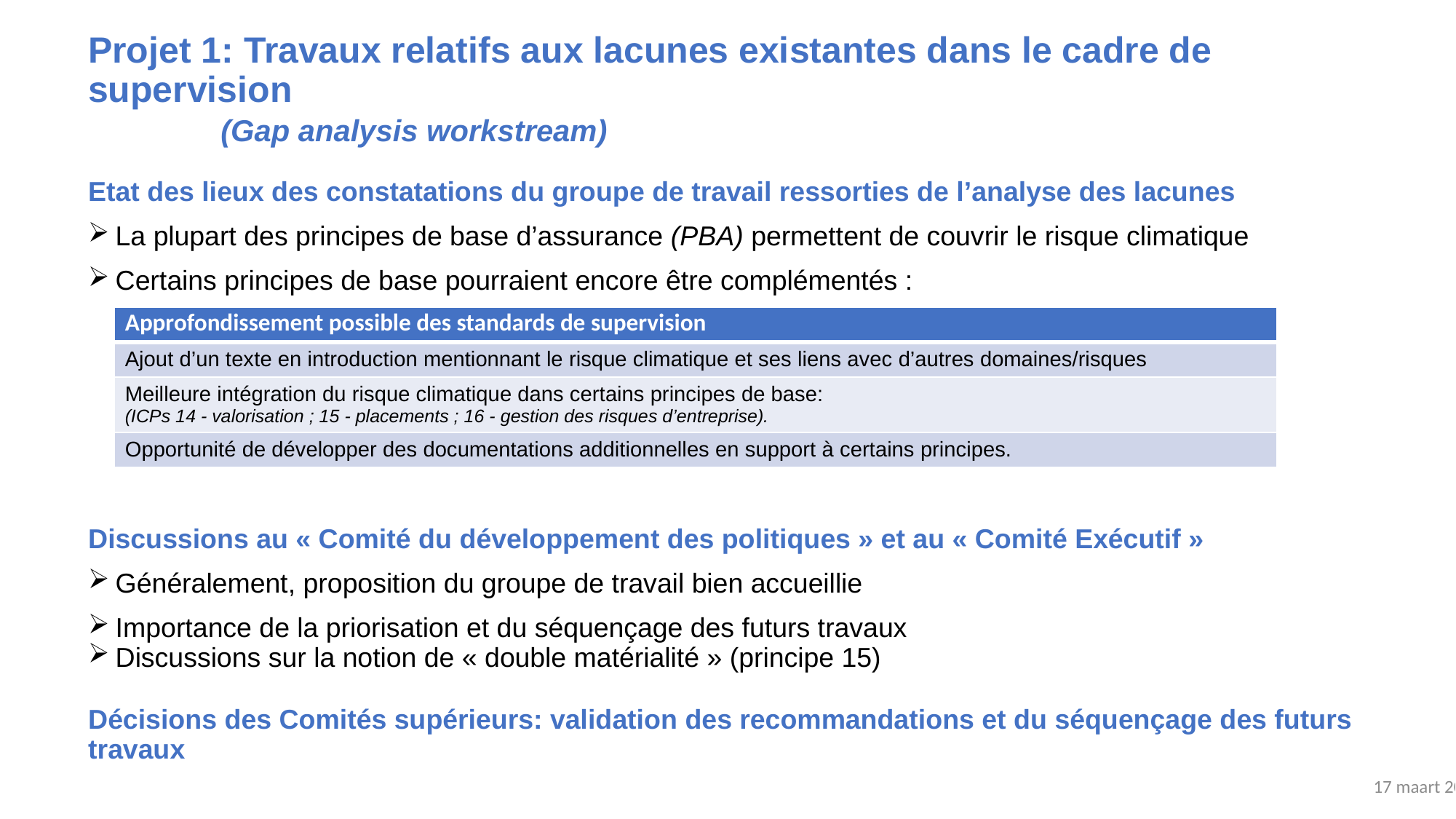

# Projet 1: Travaux relatifs aux lacunes existantes dans le cadre de supervision (Gap analysis workstream)
Etat des lieux des constatations du groupe de travail ressorties de l’analyse des lacunes
La plupart des principes de base d’assurance (PBA) permettent de couvrir le risque climatique
Certains principes de base pourraient encore être complémentés :

Discussions au « Comité du développement des politiques » et au « Comité Exécutif »
Généralement, proposition du groupe de travail bien accueillie
Importance de la priorisation et du séquençage des futurs travaux
Discussions sur la notion de « double matérialité » (principe 15)

Décisions des Comités supérieurs: validation des recommandations et du séquençage des futurs travaux
| Approfondissement possible des standards de supervision |
| --- |
| Ajout d’un texte en introduction mentionnant le risque climatique et ses liens avec d’autres domaines/risques |
| Meilleure intégration du risque climatique dans certains principes de base: (ICPs 14 - valorisation ; 15 - placements ; 16 - gestion des risques d’entreprise). |
| Opportunité de développer des documentations additionnelles en support à certains principes. |

6
17 maart 2022